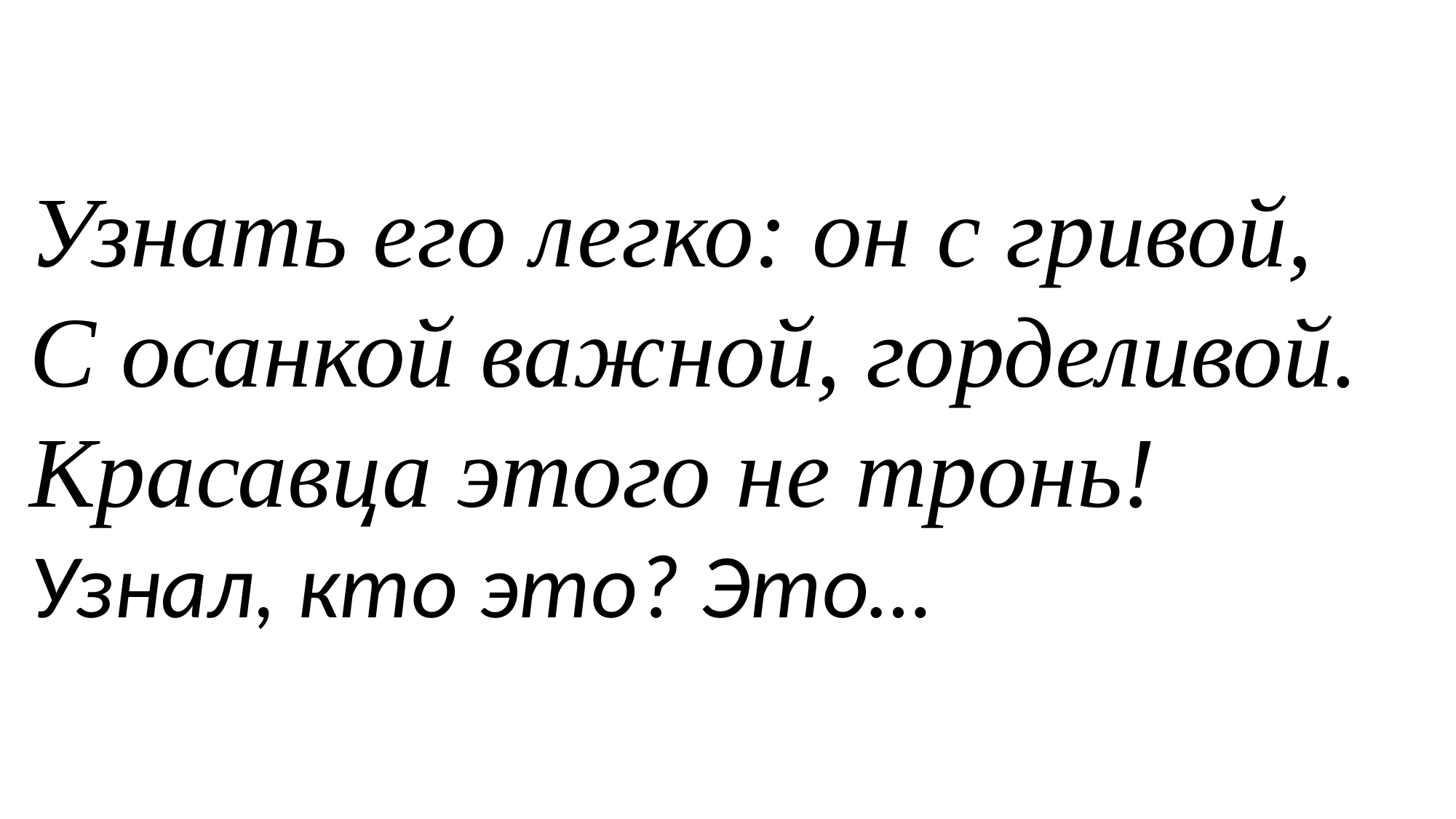

Узнать его легко: он с гривой,
С осанкой важной, горделивой.
Красавца этого не тронь!
Узнал, кто это? Это…